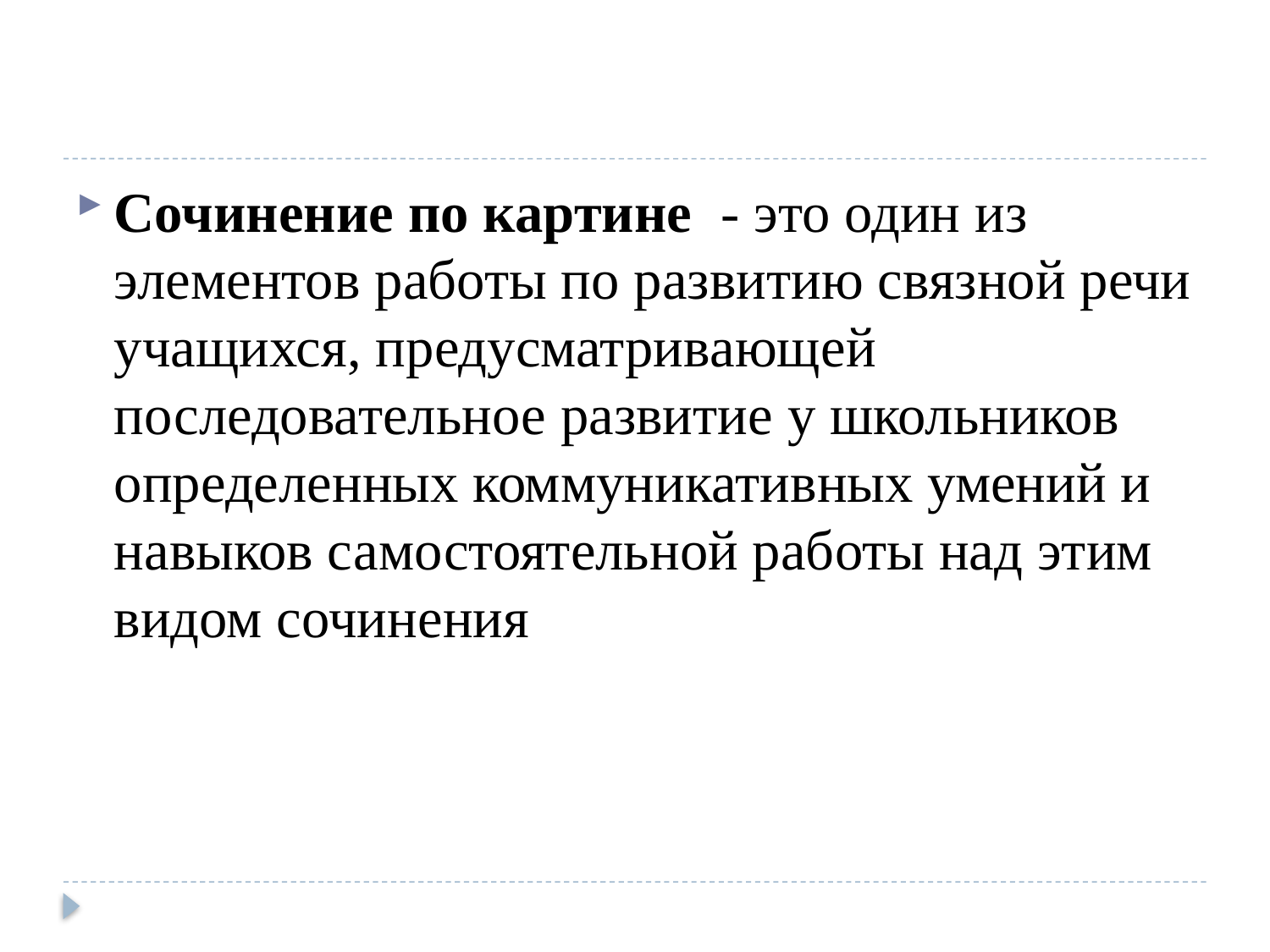

#
Сочинение по картине  - это один из элементов работы по развитию связной речи учащихся, предусматривающей последовательное развитие у школьников определенных коммуникативных умений и навыков самостоятельной работы над этим видом сочинения